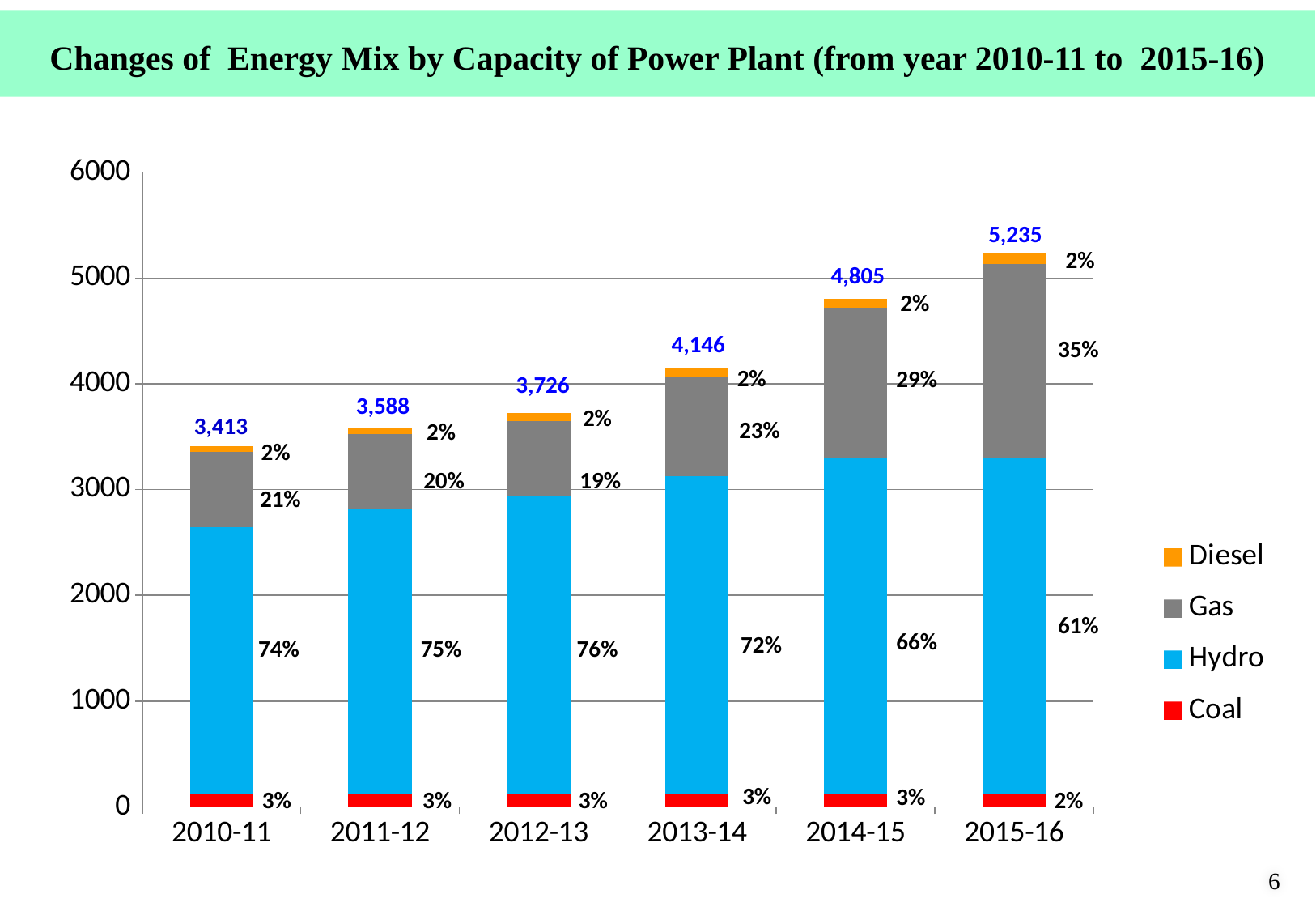

Changes of  Energy Mix by Capacity of Power Plant (from year 2010-11 to  2015-16)

### Chart

| Category | Coal | Hydro | Gas | Diesel |
|---|---|---|---|---|
| 2010-11 | 120.0 | 2522.0 | 715.0 | 56.0 |
| 2011-12 | 120.0 | 2693.0 | 715.0 | 60.0 |
| 2012-13 | 120.0 | 2813.0 | 715.0 | 78.0 |
| 2013-14 | 120.0 | 3005.0 | 936.0 | 85.0 |
| 2014-15 | 120.0 | 3185.0 | 1411.0 | 89.0 |
| 2015-16 | 120.0 | 3185.0 | 1829.0 | 101.0 |
5,235
2%
4,805
2%
4,146
35%
2%
29%
3,726
3,588
2%
3,413
23%
2%
2%
19%
20%
21%
61%
66%
72%
76%
74%
75%
3%
3%
3%
2%
3%
3%
6